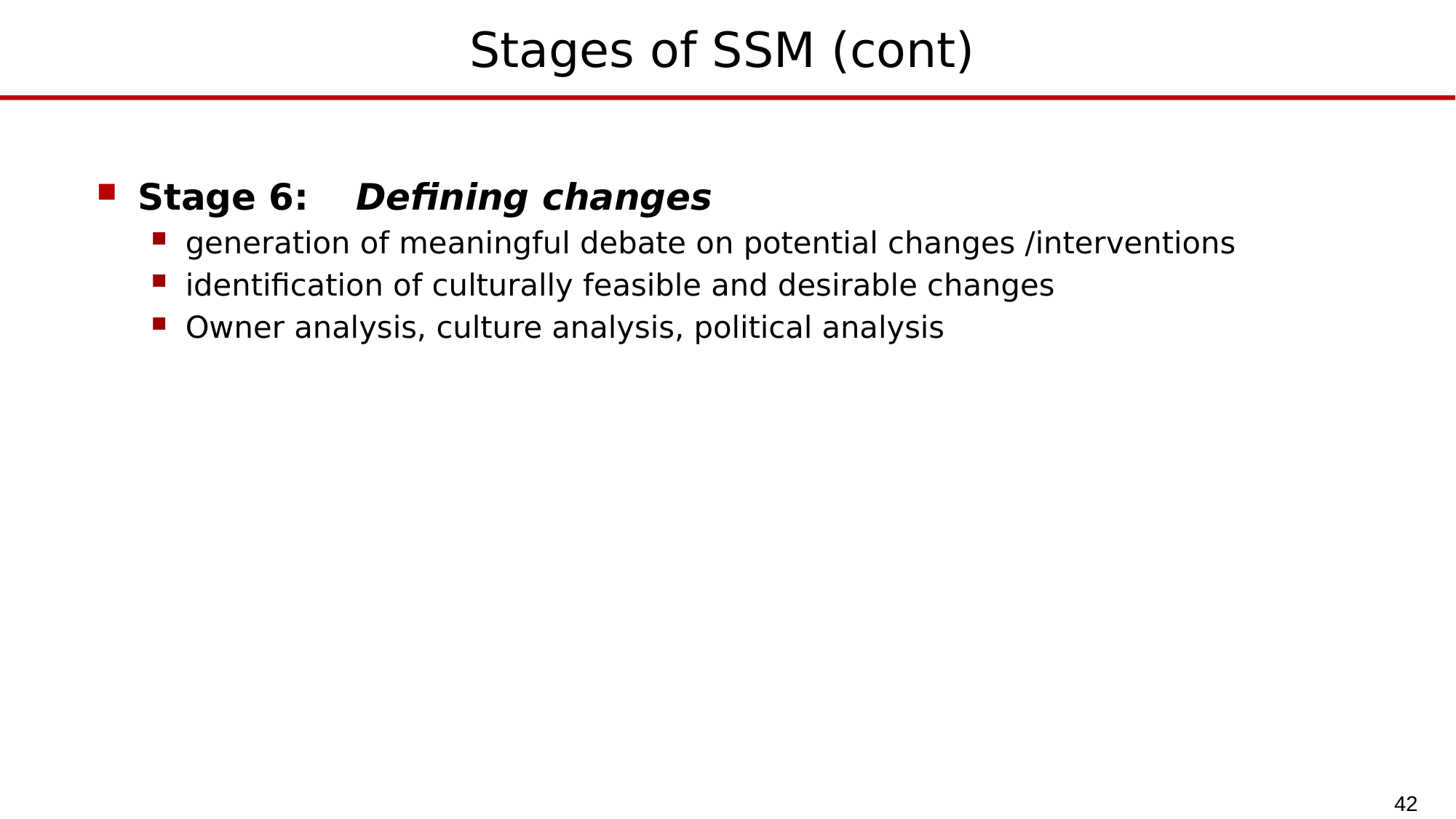

# Stages of SSM (cont)

Stage 6:	Defining changes
generation of meaningful debate on potential changes /interventions
identification of culturally feasible and desirable changes
Owner analysis, culture analysis, political analysis
42